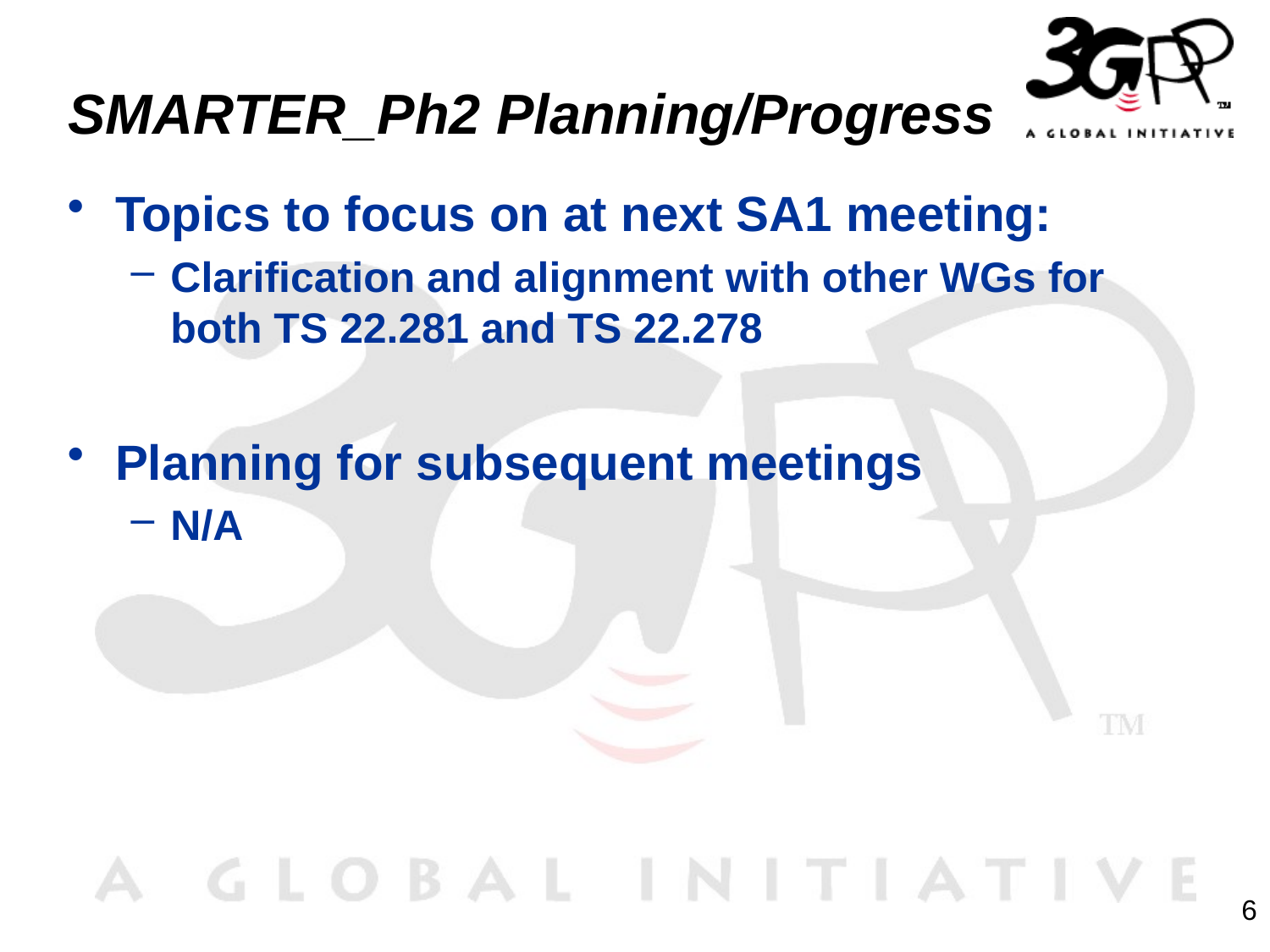

# SMARTER_Ph2 Planning/Progress
Topics to focus on at next SA1 meeting:
Clarification and alignment with other WGs for both TS 22.281 and TS 22.278

Planning for subsequent meetings
N/A
6